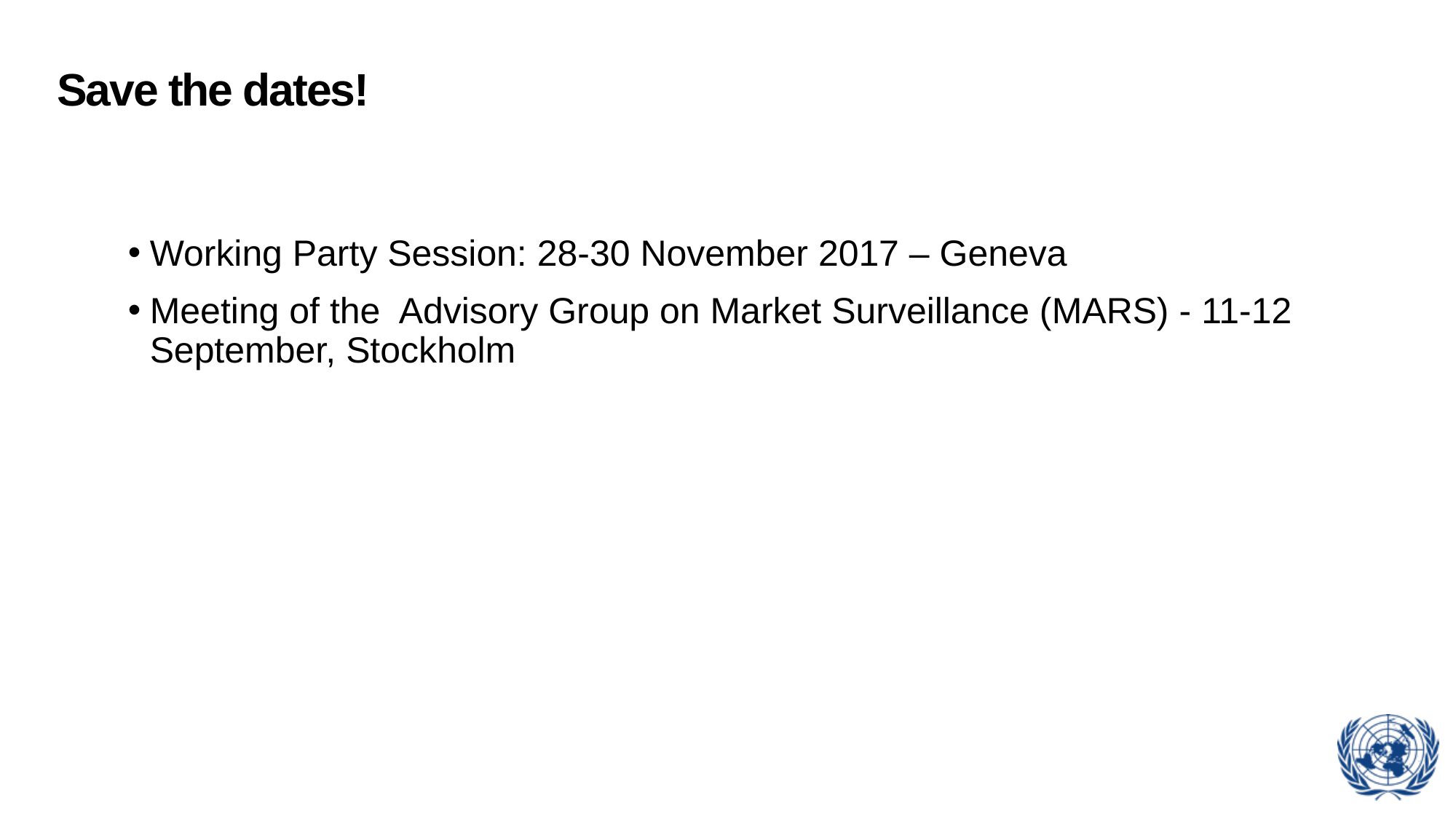

Save the dates!

Working Party Session: 28-30 November 2017 – Geneva
Meeting of the  Advisory Group on Market Surveillance (MARS) - 11-12 September, Stockholm